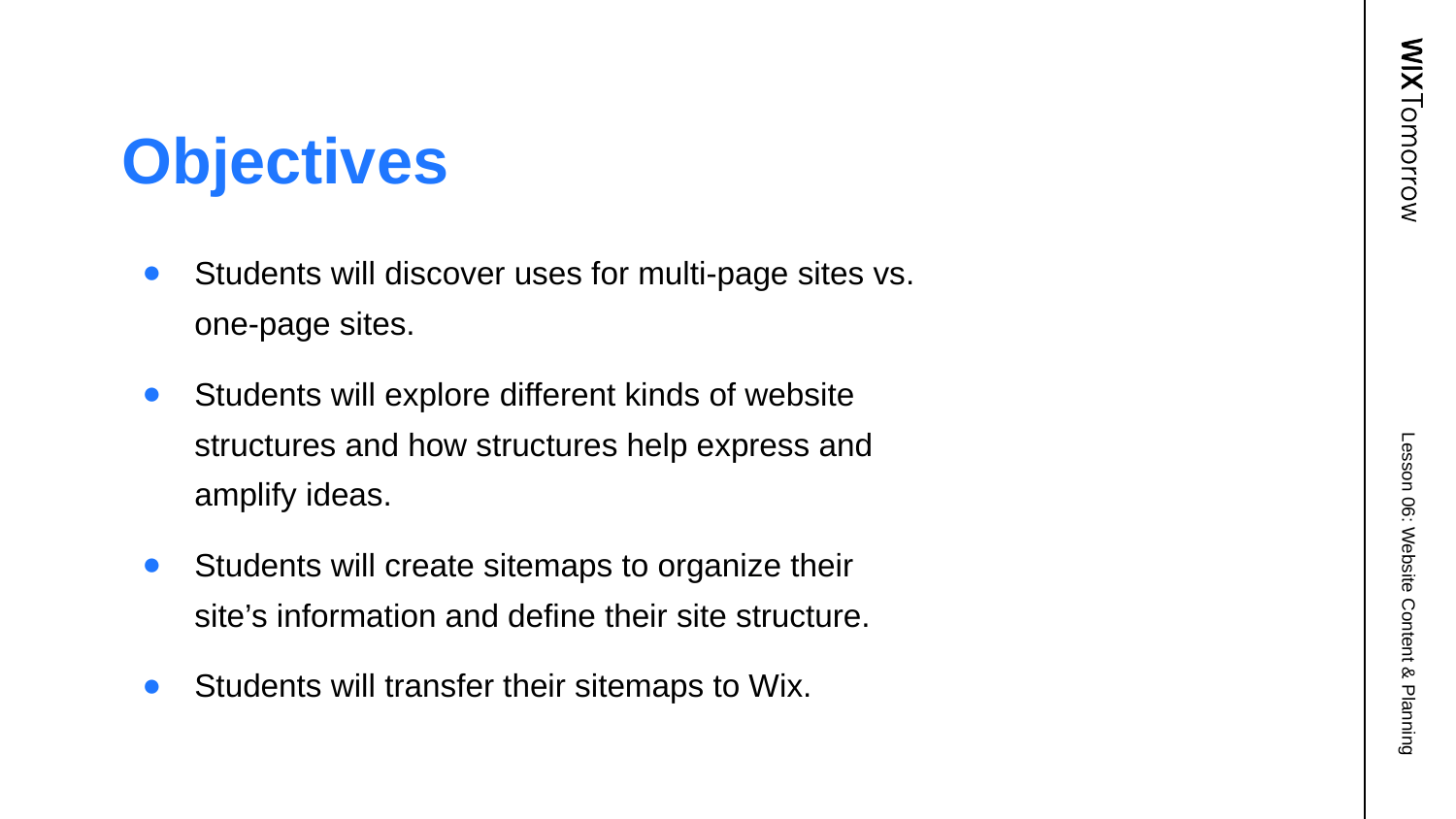

# Objectives
Students will discover uses for multi-page sites vs. one-page sites.
Students will explore different kinds of website structures and how structures help express and amplify ideas.
Students will create sitemaps to organize their site’s information and define their site structure.
Students will transfer their sitemaps to Wix.